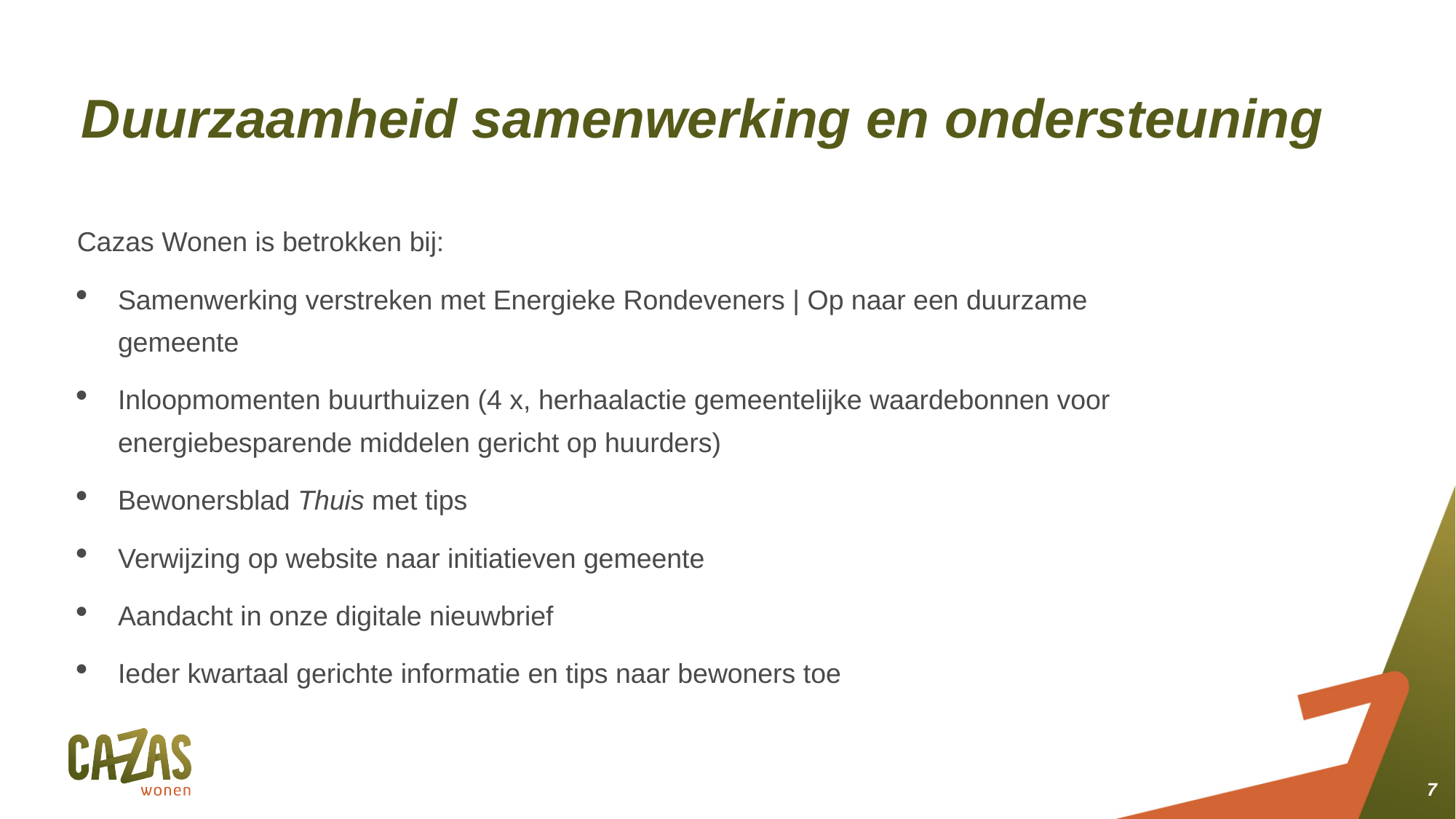

Duurzaamheid samenwerking en ondersteuning
Cazas Wonen is betrokken bij:
Samenwerking verstreken met Energieke Rondeveners | Op naar een duurzame gemeente
Inloopmomenten buurthuizen (4 x, herhaalactie gemeentelijke waardebonnen voor energiebesparende middelen gericht op huurders)
Bewonersblad Thuis met tips
Verwijzing op website naar initiatieven gemeente
Aandacht in onze digitale nieuwbrief
Ieder kwartaal gerichte informatie en tips naar bewoners toe

7